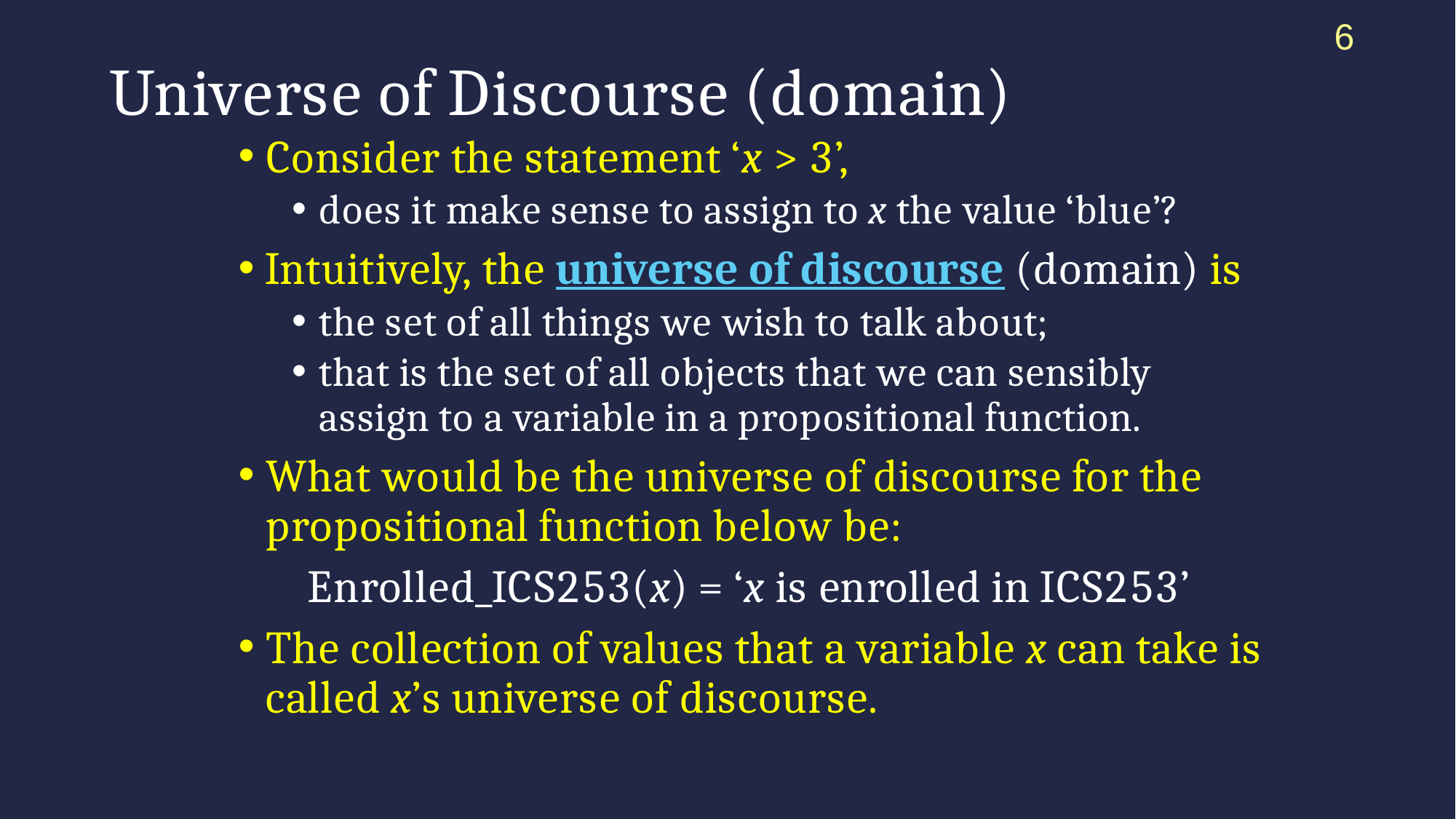

6
# Universe of Discourse (domain)
Consider the statement ‘x > 3’,
does it make sense to assign to x the value ‘blue’?
Intuitively, the universe of discourse (domain) is
the set of all things we wish to talk about;
that is the set of all objects that we can sensibly assign to a variable in a propositional function.
What would be the universe of discourse for the propositional function below be:
Enrolled_ICS253(x) = ‘x is enrolled in ICS253’
The collection of values that a variable x can take is called x’s universe of discourse.